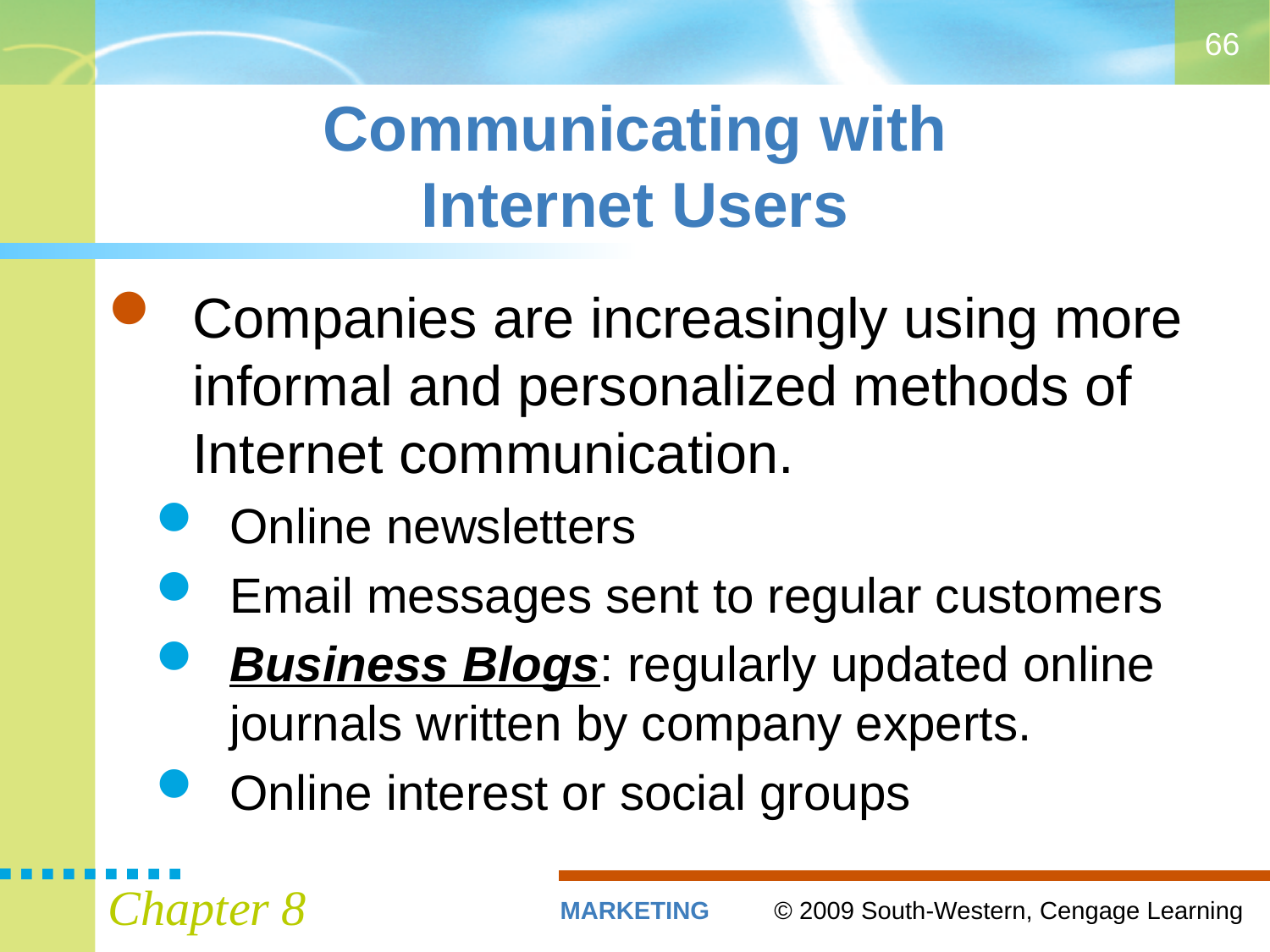

66
# Communicating with Internet Users
Companies are increasingly using more informal and personalized methods of Internet communication.
Online newsletters
Email messages sent to regular customers
Business Blogs: regularly updated online journals written by company experts.
Online interest or social groups
Chapter 8